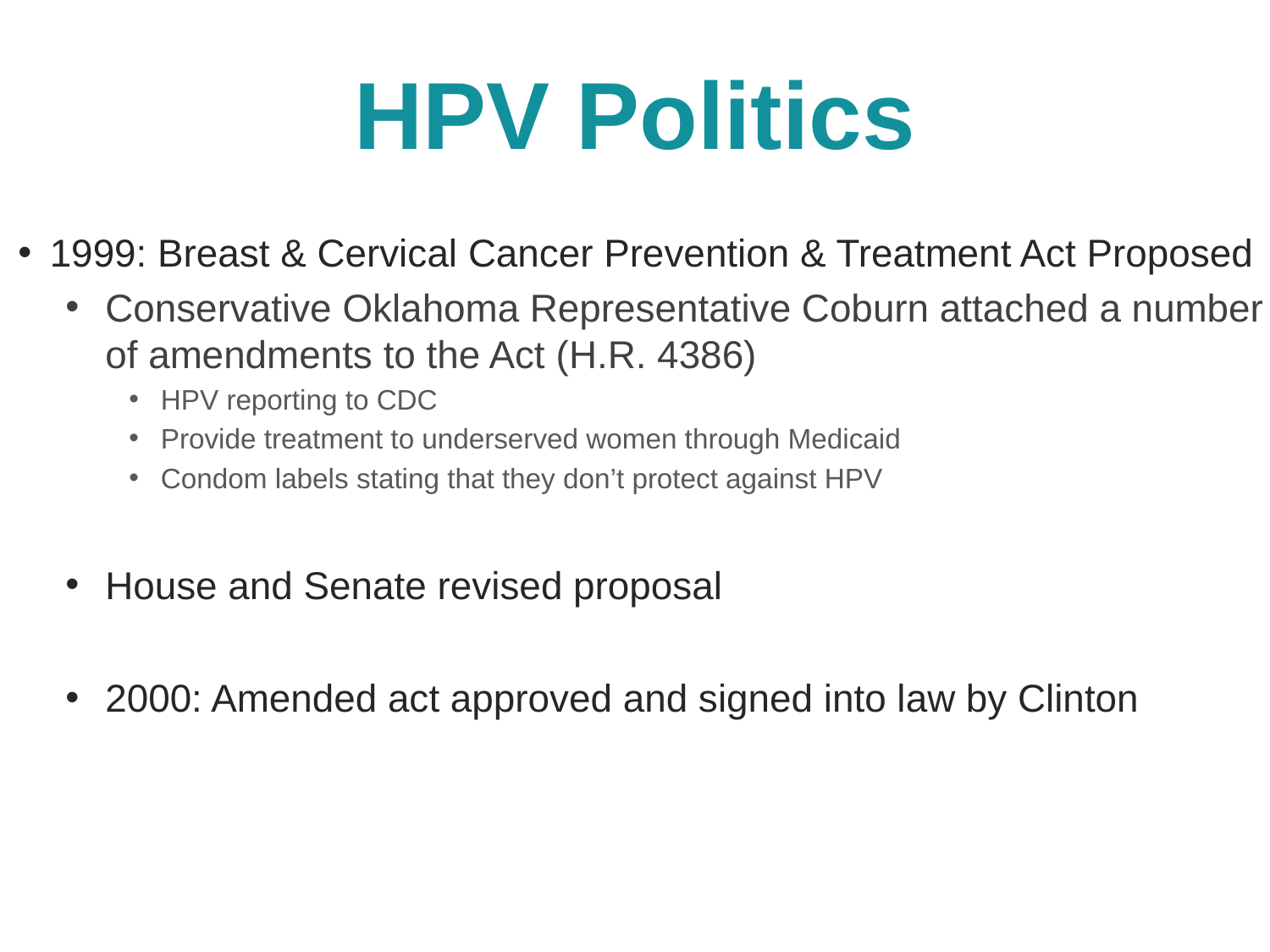

# HPV Politics
1999: Breast & Cervical Cancer Prevention & Treatment Act Proposed
Conservative Oklahoma Representative Coburn attached a number of amendments to the Act (H.R. 4386)
HPV reporting to CDC
Provide treatment to underserved women through Medicaid
Condom labels stating that they don’t protect against HPV

House and Senate revised proposal

2000: Amended act approved and signed into law by Clinton